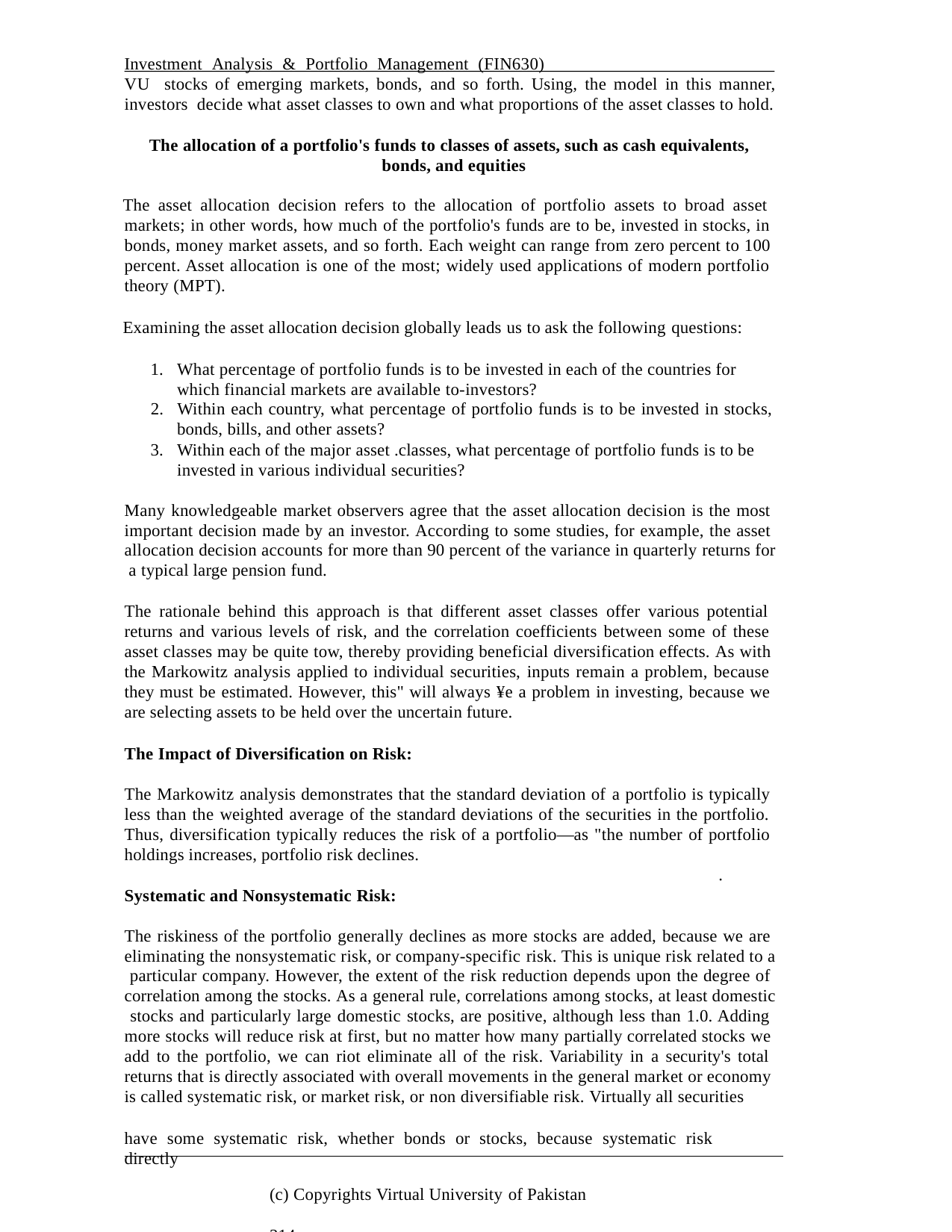

Investment Analysis & Portfolio Management (FIN630)	VU  stocks of emerging markets, bonds, and so forth. Using, the model in this manner, investors  decide what asset classes to own and what proportions of the asset classes to hold.

The allocation of a portfolio's funds to classes of assets, such as cash equivalents,  bonds, and equities

The asset allocation decision refers to the allocation of portfolio assets to broad asset  markets; in other words, how much of the portfolio's funds are to be, invested in stocks, in  bonds, money market assets, and so forth. Each weight can range from zero percent to 100  percent. Asset allocation is one of the most; widely used applications of modern portfolio  theory (MPT).

Examining the asset allocation decision globally leads us to ask the following questions:

What percentage of portfolio funds is to be invested in each of the countries for  which financial markets are available to-investors?
Within each country, what percentage of portfolio funds is to be invested in stocks,
bonds, bills, and other assets?
Within each of the major asset .classes, what percentage of portfolio funds is to be  invested in various individual securities?

Many knowledgeable market observers agree that the asset allocation decision is the most  important decision made by an investor. According to some studies, for example, the asset  allocation decision accounts for more than 90 percent of the variance in quarterly returns for  a typical large pension fund.

The rationale behind this approach is that different asset classes offer various potential  returns and various levels of risk, and the correlation coefficients between some of these  asset classes may be quite tow, thereby providing beneficial diversification effects. As with  the Markowitz analysis applied to individual securities, inputs remain a problem, because  they must be estimated. However, this" will always ¥e a problem in investing, because we  are selecting assets to be held over the uncertain future.

The Impact of Diversification on Risk:

The Markowitz analysis demonstrates that the standard deviation of a portfolio is typically  less than the weighted average of the standard deviations of the securities in the portfolio.  Thus, diversification typically reduces the risk of a portfolio—as "the number of portfolio  holdings increases, portfolio risk declines.
.
Systematic and Nonsystematic Risk:

The riskiness of the portfolio generally declines as more stocks are added, because we are  eliminating the nonsystematic risk, or company-specific risk. This is unique risk related to a  particular company. However, the extent of the risk reduction depends upon the degree of  correlation among the stocks. As a general rule, correlations among stocks, at least domestic  stocks and particularly large domestic stocks, are positive, although less than 1.0. Adding  more stocks will reduce risk at first, but no matter how many partially correlated stocks we  add to the portfolio, we can riot eliminate all of the risk. Variability in a security's total  returns that is directly associated with overall movements in the general market or economy  is called systematic risk, or market risk, or non diversifiable risk. Virtually all securities

have  some  systematic  risk,  whether  bonds  or  stocks,  because  systematic  risk  directly
(c) Copyrights Virtual University of Pakistan	214